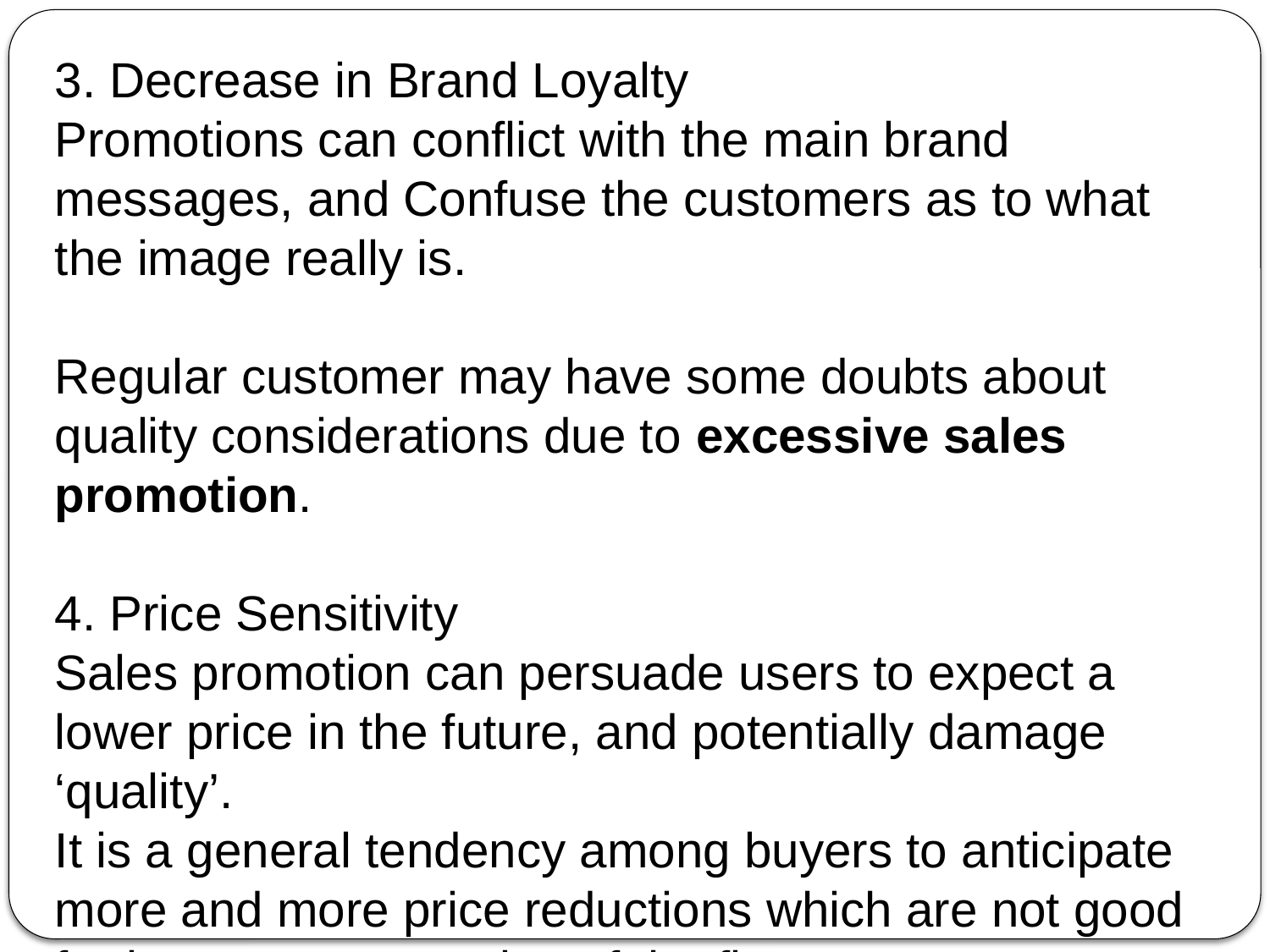

3. Decrease in Brand Loyalty
Promotions can conflict with the main brand messages, and Confuse the customers as to what the image really is.

Regular customer may have some doubts about quality considerations due to excessive sales promotion.

4. Price Sensitivity
Sales promotion can persuade users to expect a lower price in the future, and potentially damage ‘quality’.
It is a general tendency among buyers to anticipate more and more price reductions which are not good for long term reputation of the firm